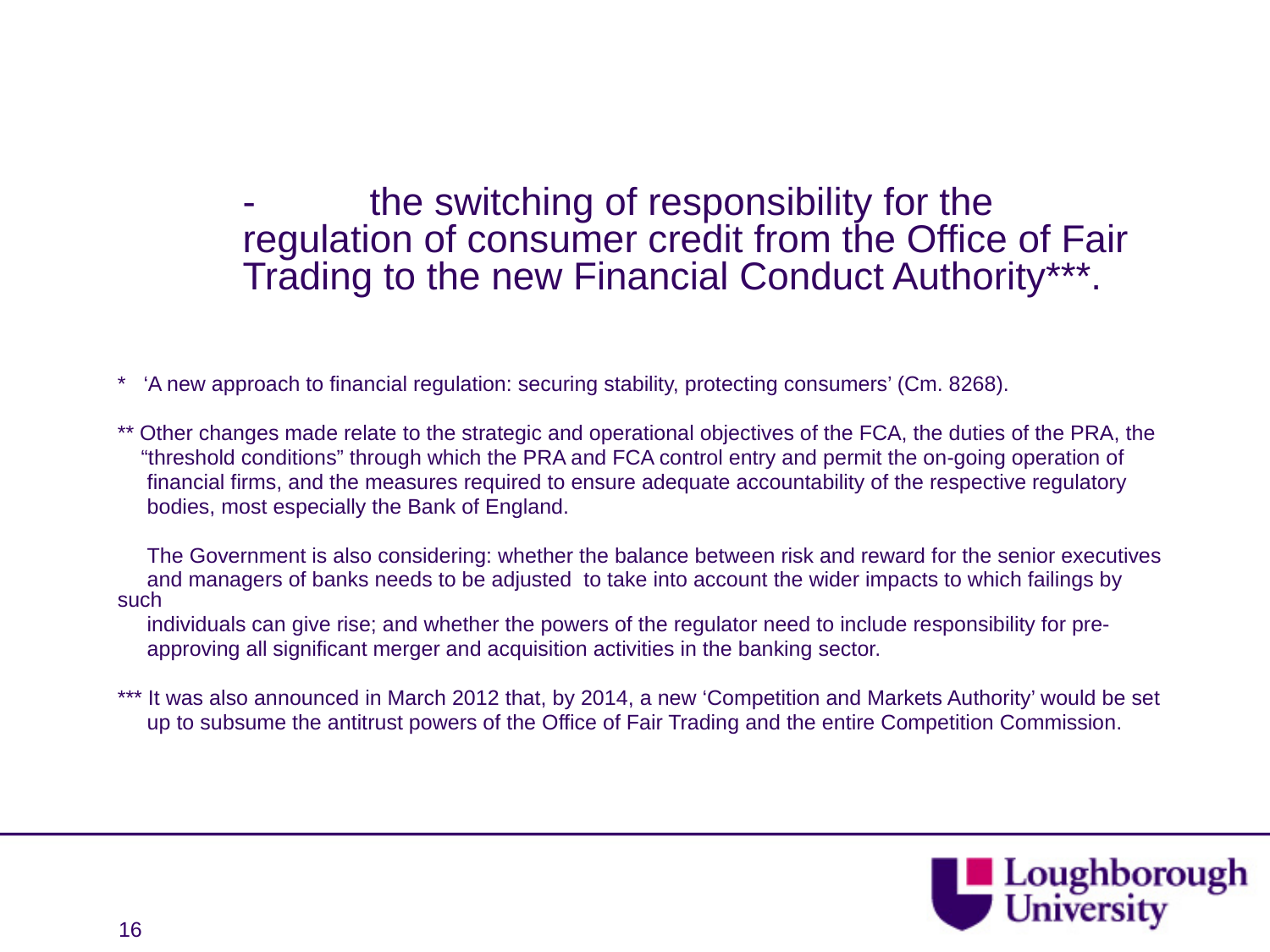

-	the switching of responsibility for the regulation of consumer credit from the Office of Fair Trading to the new Financial Conduct Authority***.

*   ‘A new approach to financial regulation: securing stability, protecting consumers’ (Cm. 8268).

** Other changes made relate to the strategic and operational objectives of the FCA, the duties of the PRA, the
    “threshold conditions” through which the PRA and FCA control entry and permit the on-going operation of
     financial firms, and the measures required to ensure adequate accountability of the respective regulatory
     bodies, most especially the Bank of England.

     The Government is also considering: whether the balance between risk and reward for the senior executives
     and managers of banks needs to be adjusted  to take into account the wider impacts to which failings by such
     individuals can give rise; and whether the powers of the regulator need to include responsibility for pre-
     approving all significant merger and acquisition activities in the banking sector.

*** It was also announced in March 2012 that, by 2014, a new ‘Competition and Markets Authority’ would be set
     up to subsume the antitrust powers of the Office of Fair Trading and the entire Competition Commission.

16